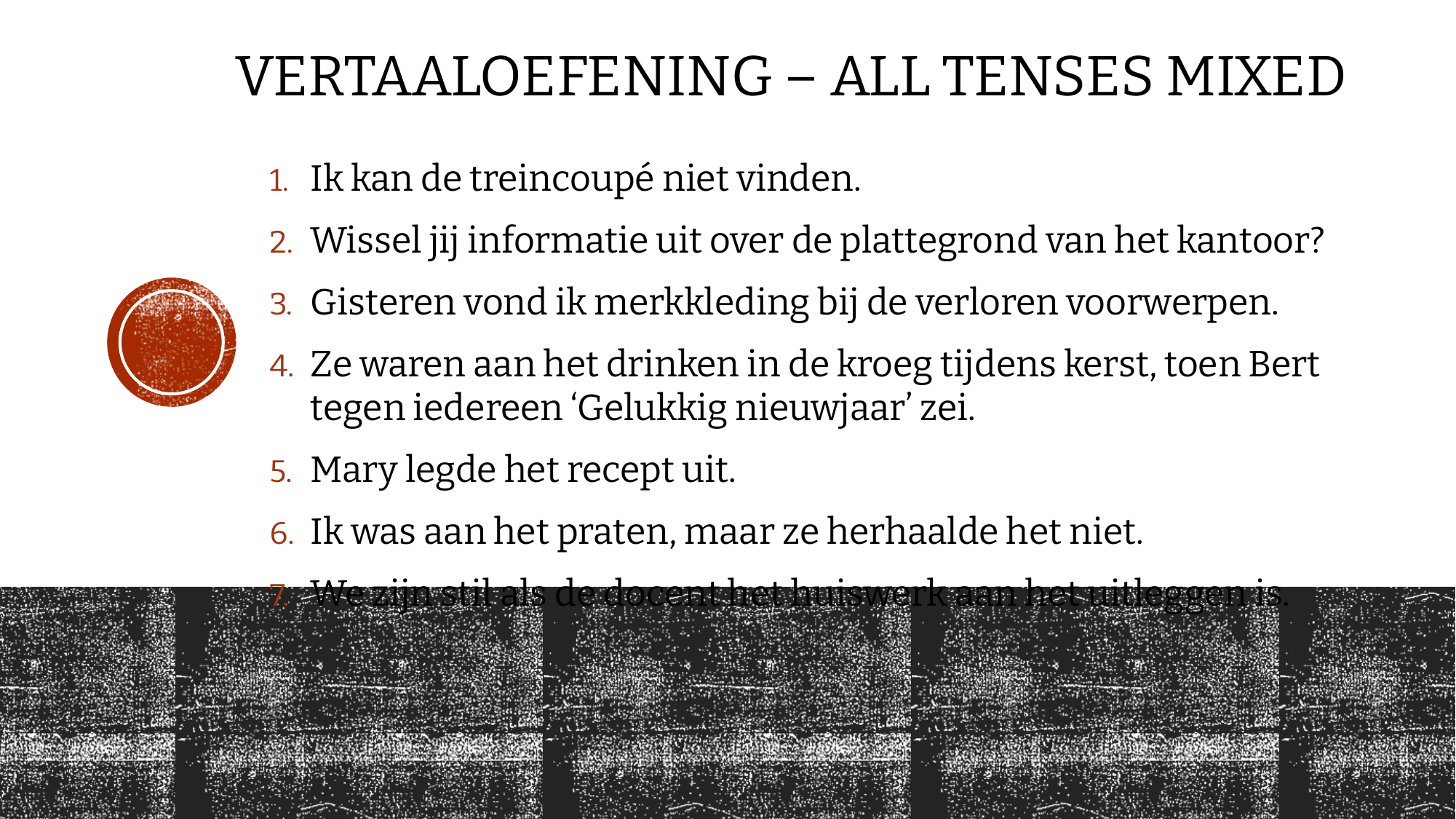

# VertaalOefening – all tenses mixed
Ik kan de treincoupé niet vinden.
Wissel jij informatie uit over de plattegrond van het kantoor?
Gisteren vond ik merkkleding bij de verloren voorwerpen.
Ze waren aan het drinken in de kroeg tijdens kerst, toen Bert tegen iedereen ‘Gelukkig nieuwjaar’ zei.
Mary legde het recept uit.
Ik was aan het praten, maar ze herhaalde het niet.
We zijn stil als de docent het huiswerk aan het uitleggen is.